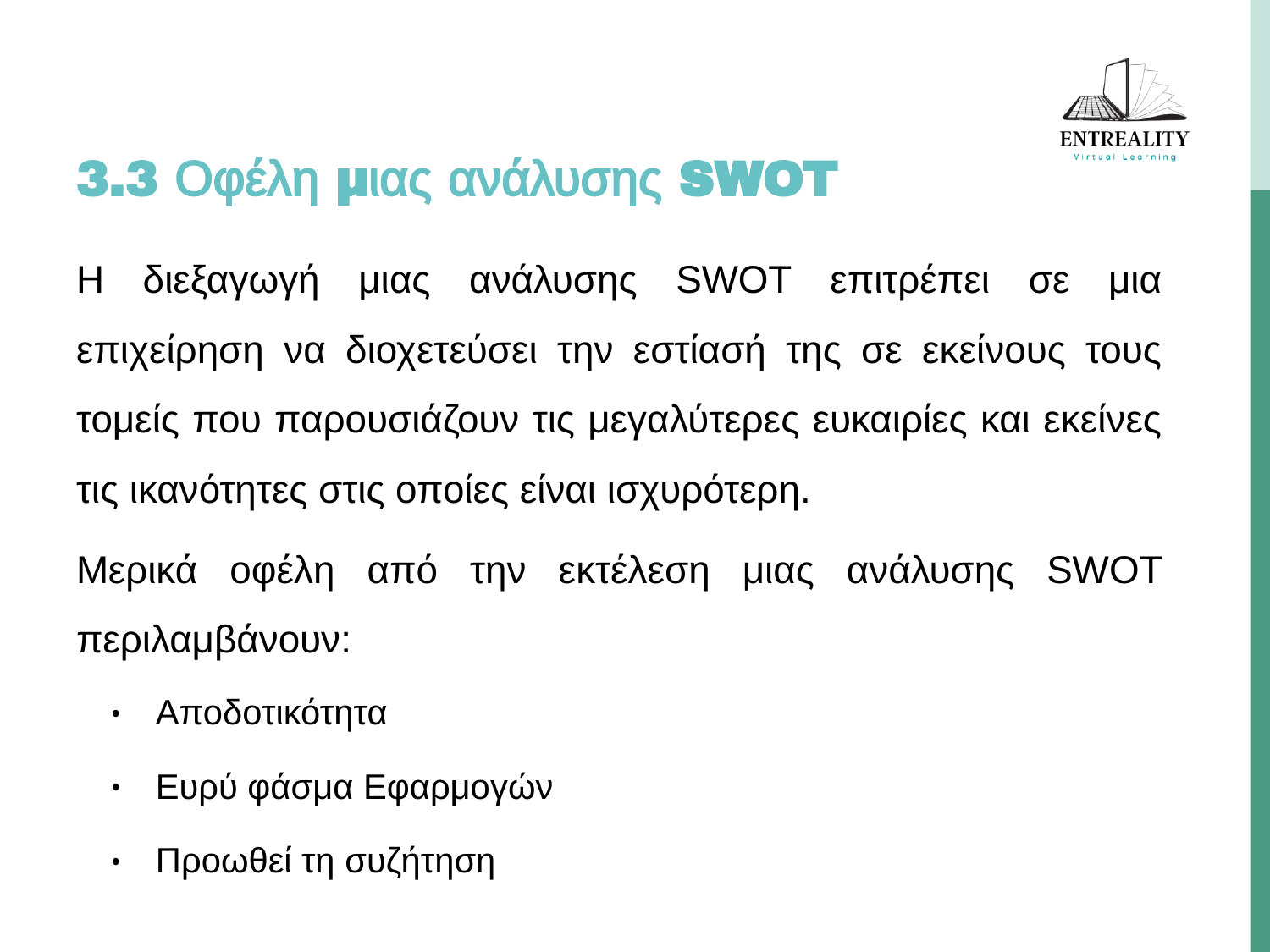

# 3.3 Οφέλη μιας ανάλυσης SWOT
Η διεξαγωγή μιας ανάλυσης SWOT επιτρέπει σε μια επιχείρηση να διοχετεύσει την εστίασή της σε εκείνους τους τομείς που παρουσιάζουν τις μεγαλύτερες ευκαιρίες και εκείνες τις ικανότητες στις οποίες είναι ισχυρότερη.
Μερικά οφέλη από την εκτέλεση μιας ανάλυσης SWOT περιλαμβάνουν:
Αποδοτικότητα
Ευρύ φάσμα Εφαρμογών
Προωθεί τη συζήτηση

Παρέχει οπτική επισκόπηση
Ένταξη και Σύνθεση
Προωθεί τη Συνεργασία